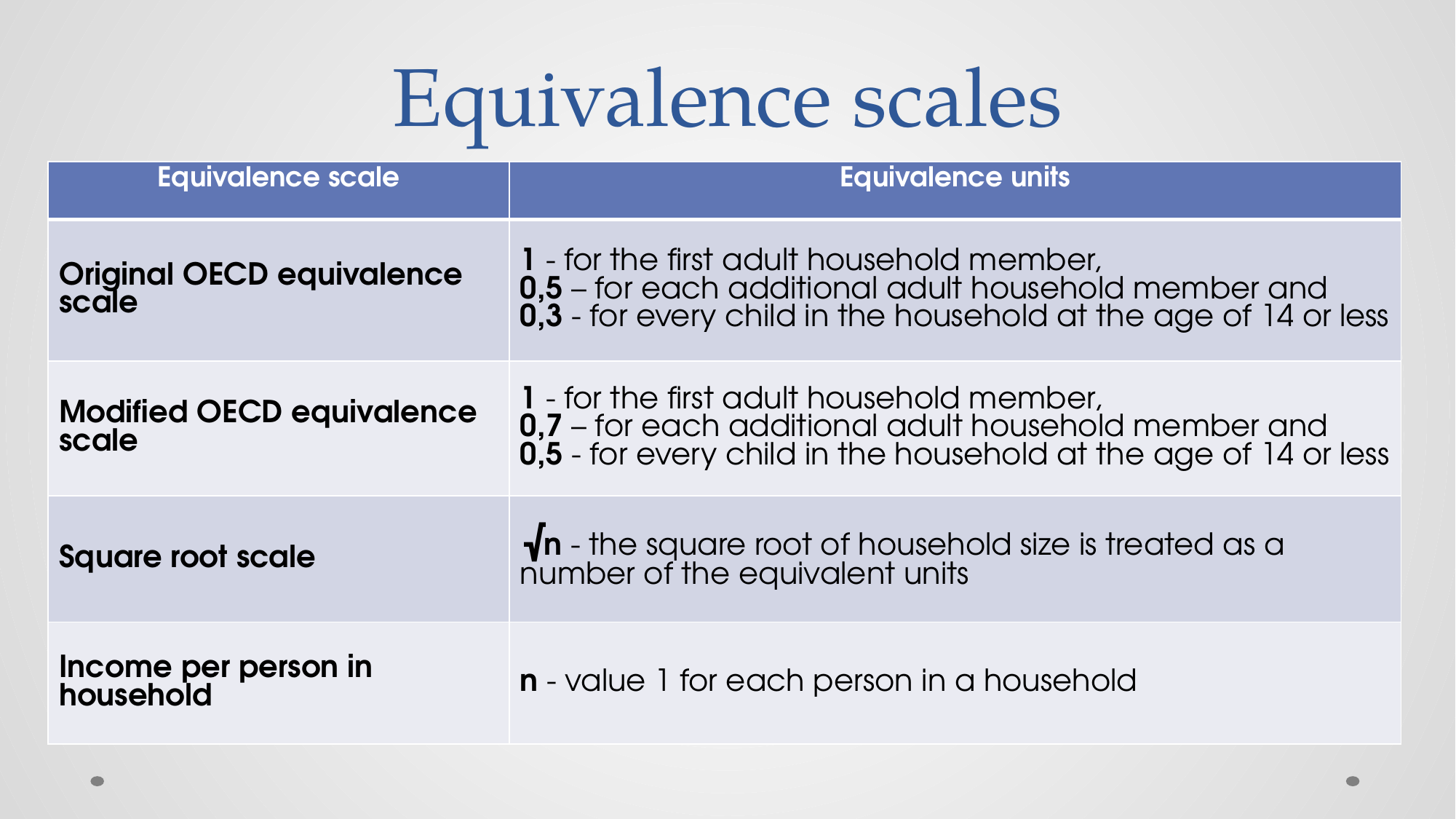

# Equivalence scales
| Equivalence scale | Equivalence units |
| --- | --- |
| Original OECD equivalence scale | 1 - for the first adult household member, 0,5 – for each additional adult household member and 0,3 - for every child in the household at the age of 14 or less |
| Modified OECD equivalence scale | 1 - for the first adult household member, 0,7 – for each additional adult household member and 0,5 - for every child in the household at the age of 14 or less |
| Square root scale | √n - the square root of household size is treated as a number of the equivalent units |
| Income per person in household | n - value 1 for each person in a household |